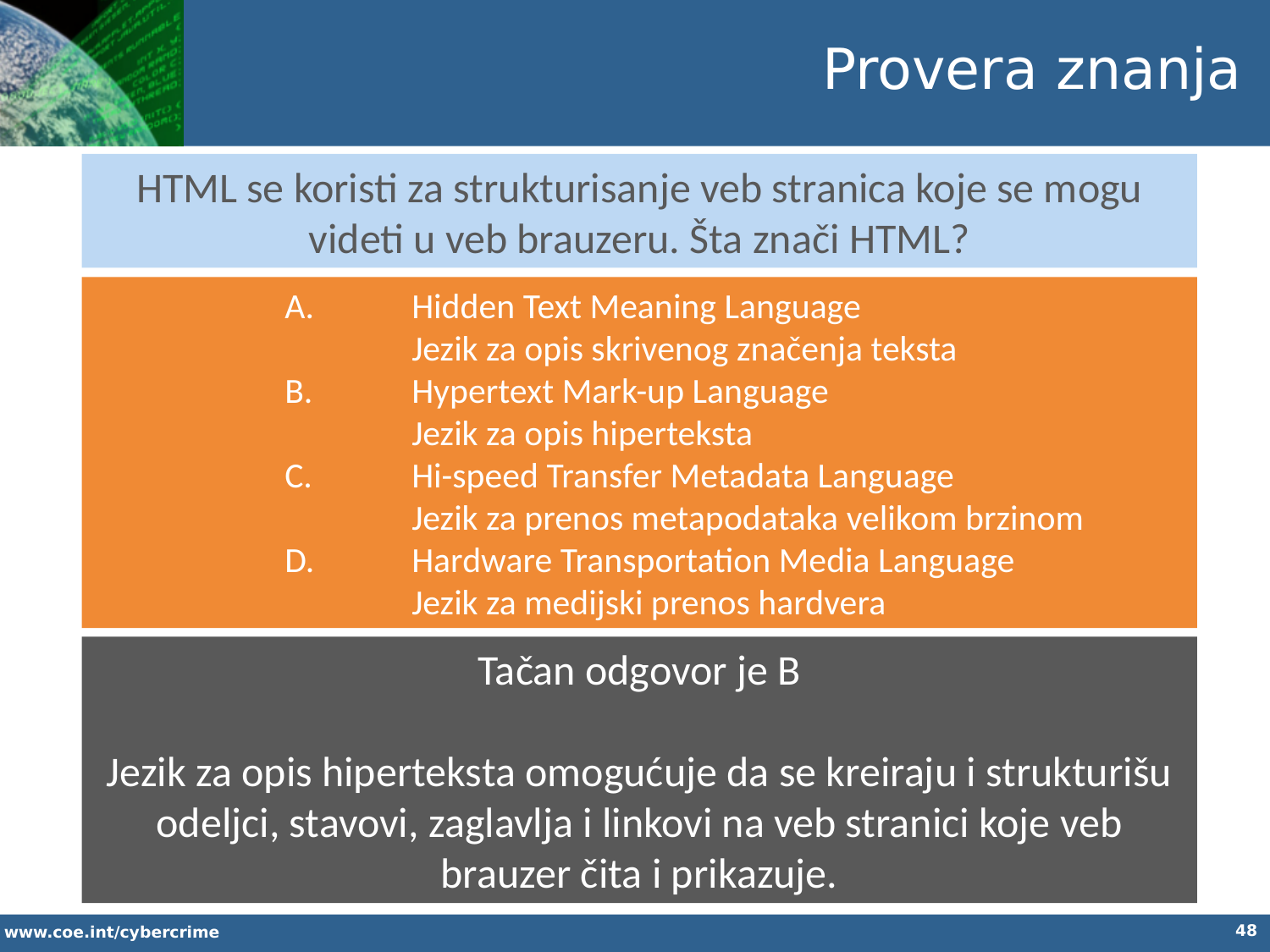

Provera znanja
HTML se koristi za strukturisanje veb stranica koje se mogu videti u veb brauzeru. Šta znači HTML?
A. 	Hidden Text Meaning Language
	Jezik za opis skrivenog značenja teksta
B.	Hypertext Mark-up Language
	Jezik za opis hiperteksta
C.	Hi-speed Transfer Metadata Language
	Jezik za prenos metapodataka velikom brzinom
D.	Hardware Transportation Media Language
	Jezik za medijski prenos hardvera
Tačan odgovor je B

Jezik za opis hiperteksta omogućuje da se kreiraju i strukturišu odeljci, stavovi, zaglavlja i linkovi na veb stranici koje veb brauzer čita i prikazuje.